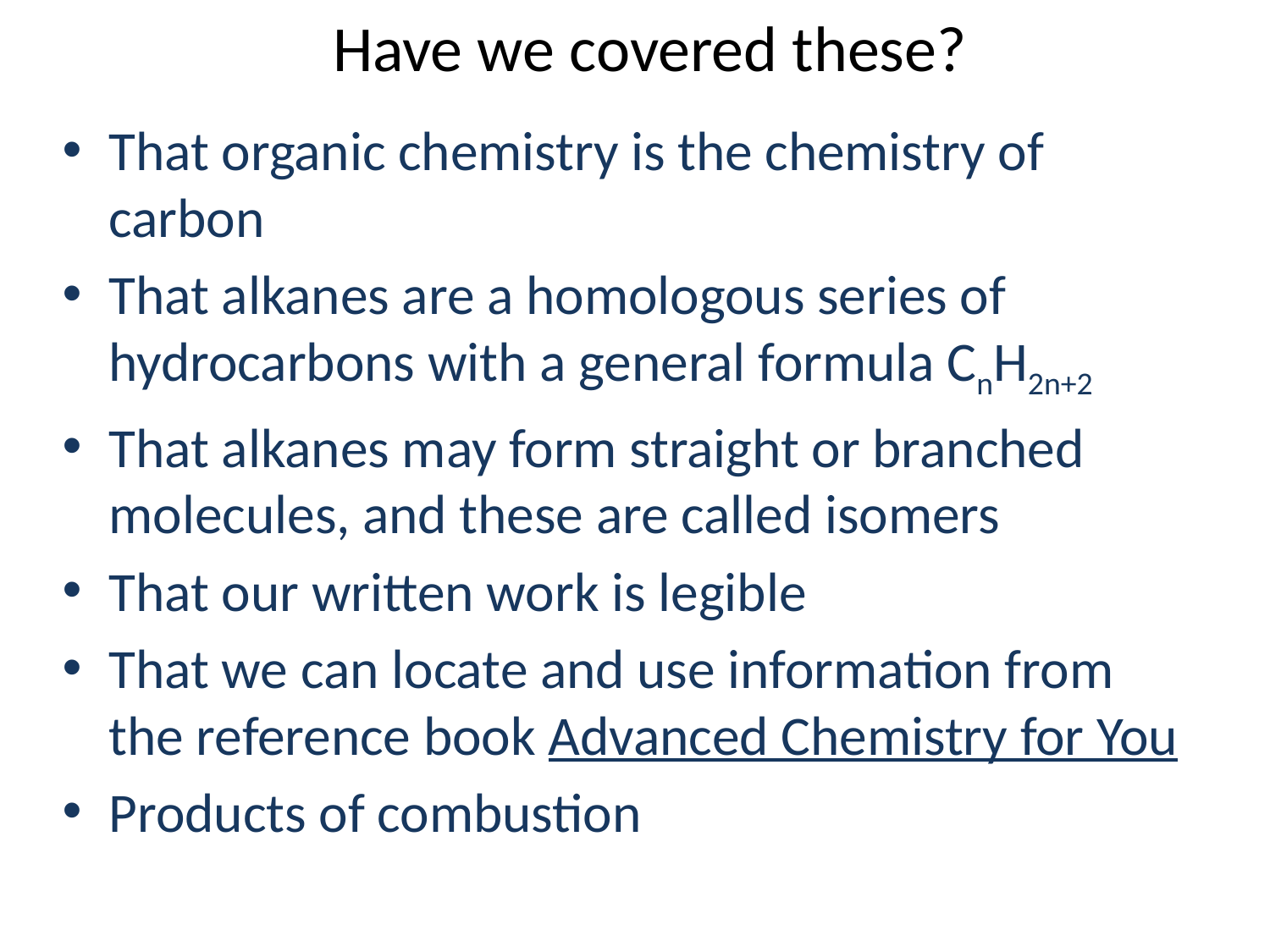

Have we covered these?
That organic chemistry is the chemistry of carbon
That alkanes are a homologous series of hydrocarbons with a general formula CnH2n+2
That alkanes may form straight or branched molecules, and these are called isomers
That our written work is legible
That we can locate and use information from the reference book Advanced Chemistry for You
Products of combustion